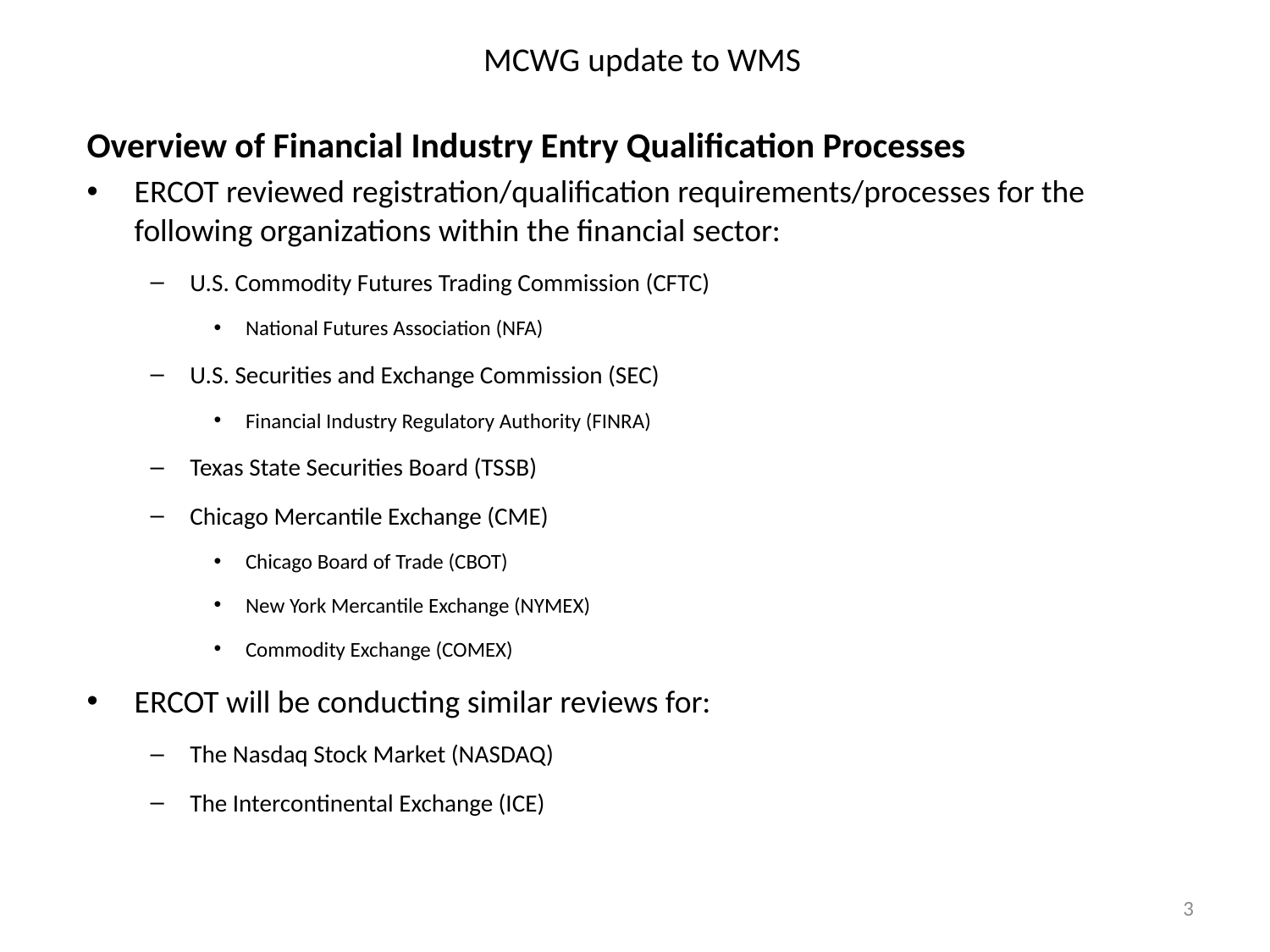

# MCWG update to WMS
Overview of Financial Industry Entry Qualification Processes
ERCOT reviewed registration/qualification requirements/processes for the following organizations within the financial sector:
U.S. Commodity Futures Trading Commission (CFTC)
National Futures Association (NFA)
U.S. Securities and Exchange Commission (SEC)
Financial Industry Regulatory Authority (FINRA)
Texas State Securities Board (TSSB)
Chicago Mercantile Exchange (CME)
Chicago Board of Trade (CBOT)
New York Mercantile Exchange (NYMEX)
Commodity Exchange (COMEX)
ERCOT will be conducting similar reviews for:
The Nasdaq Stock Market (NASDAQ)
The Intercontinental Exchange (ICE)

3